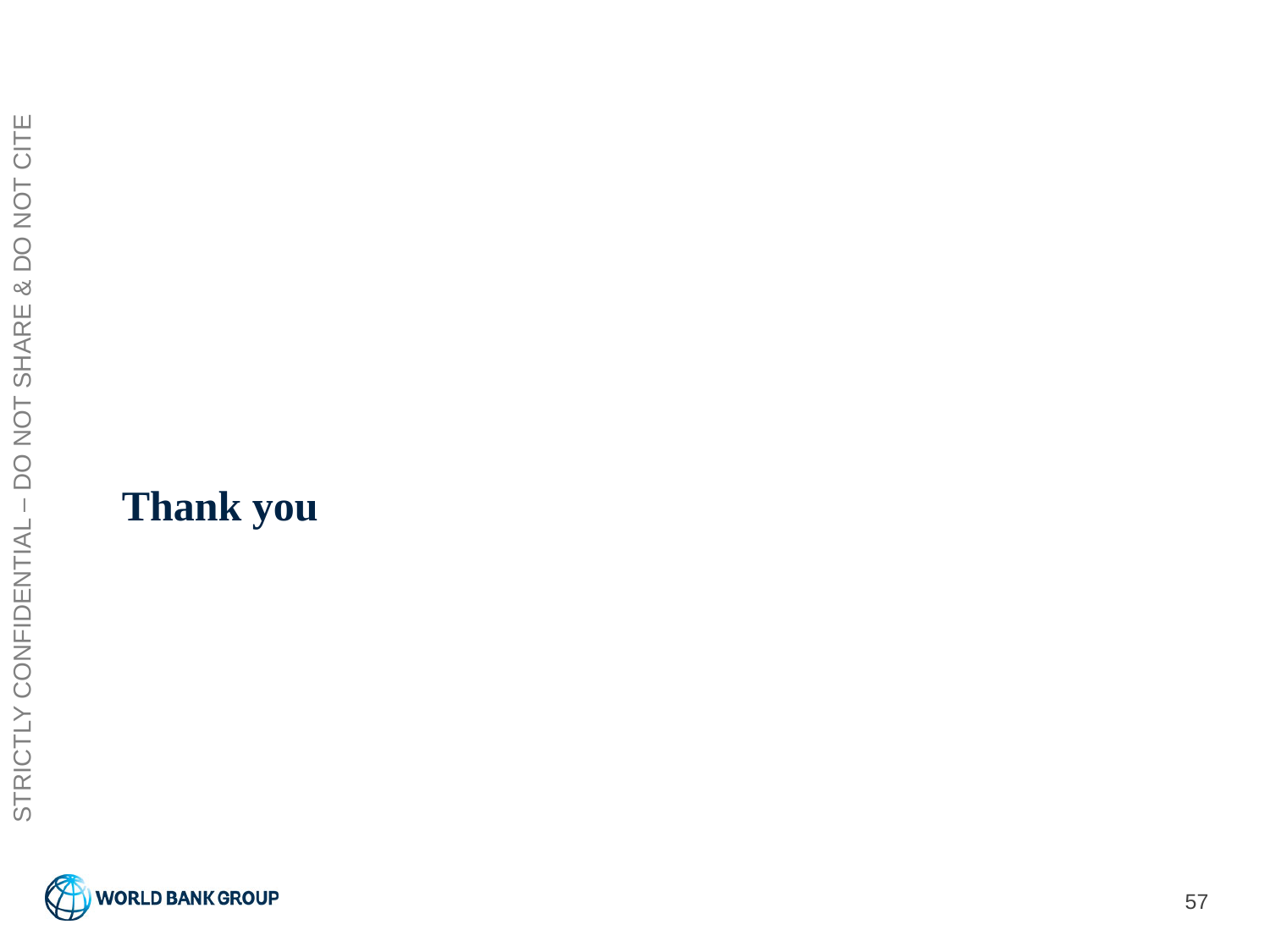

STRICTLY CONFIDENTIAL – DO NOT SHARE & DO NOT CITE
# Thank you
57